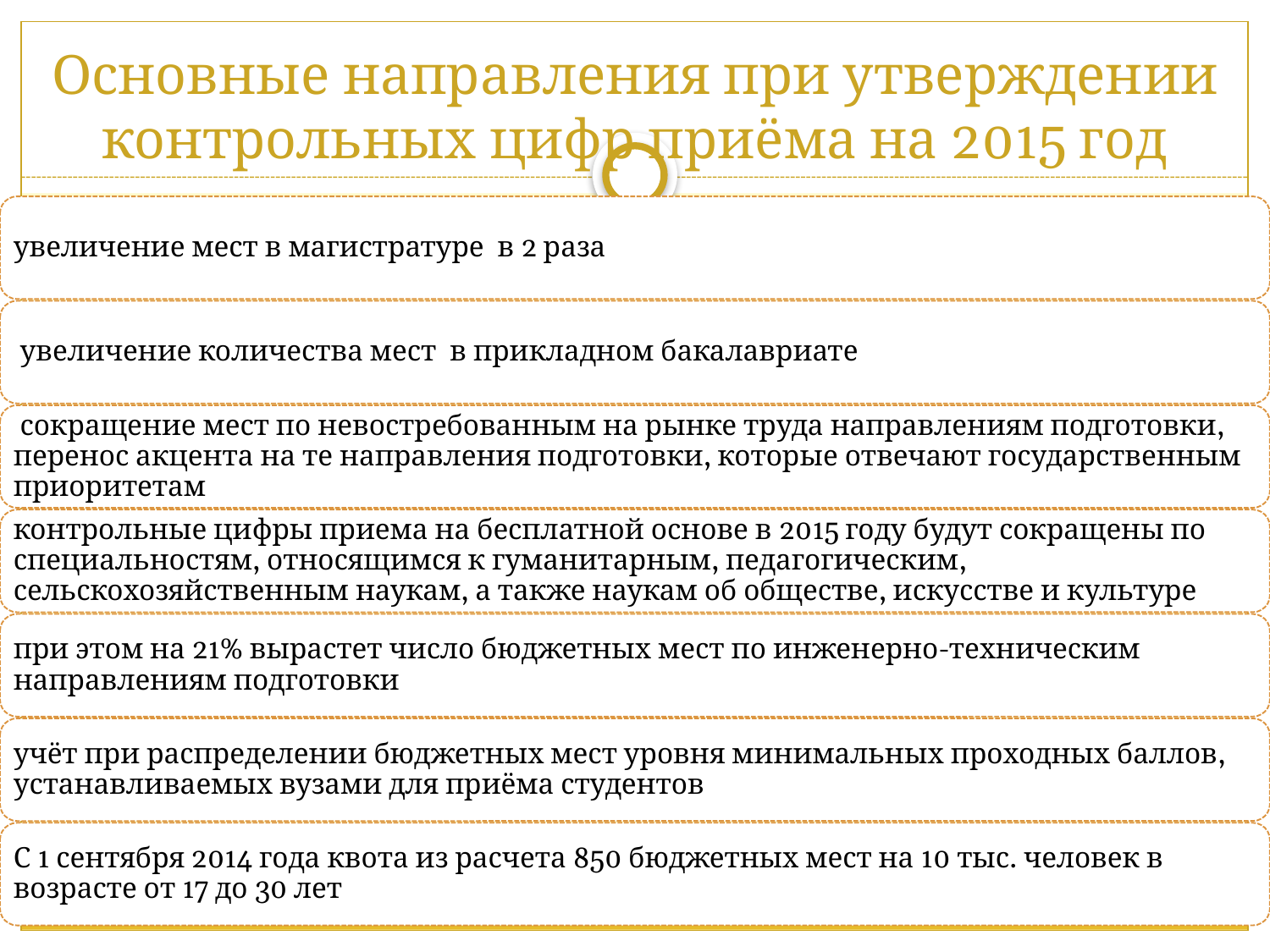

# Основные направления при утверждении контрольных цифр приёма на 2015 год
увеличение мест в магистратуре  в 2 раза
 увеличение количества мест  в прикладном бакалавриате
 сокращение мест по невостребованным на рынке труда направлениям подготовки, перенос акцента на те направления подготовки, которые отвечают государственным приоритетам
контрольные цифры приема на бесплатной основе в 2015 году будут сокращены по специальностям, относящимся к гуманитарным, педагогическим, сельскохозяйственным наукам, а также наукам об обществе, искусстве и культуре
при этом на 21% вырастет число бюджетных мест по инженерно-техническим направлениям подготовки
учёт при распределении бюджетных мест уровня минимальных проходных баллов, устанавливаемых вузами для приёма студентов
С 1 сентября 2014 года квота из расчета 850 бюджетных мест на 10 тыс. человек в возрасте от 17 до 30 лет